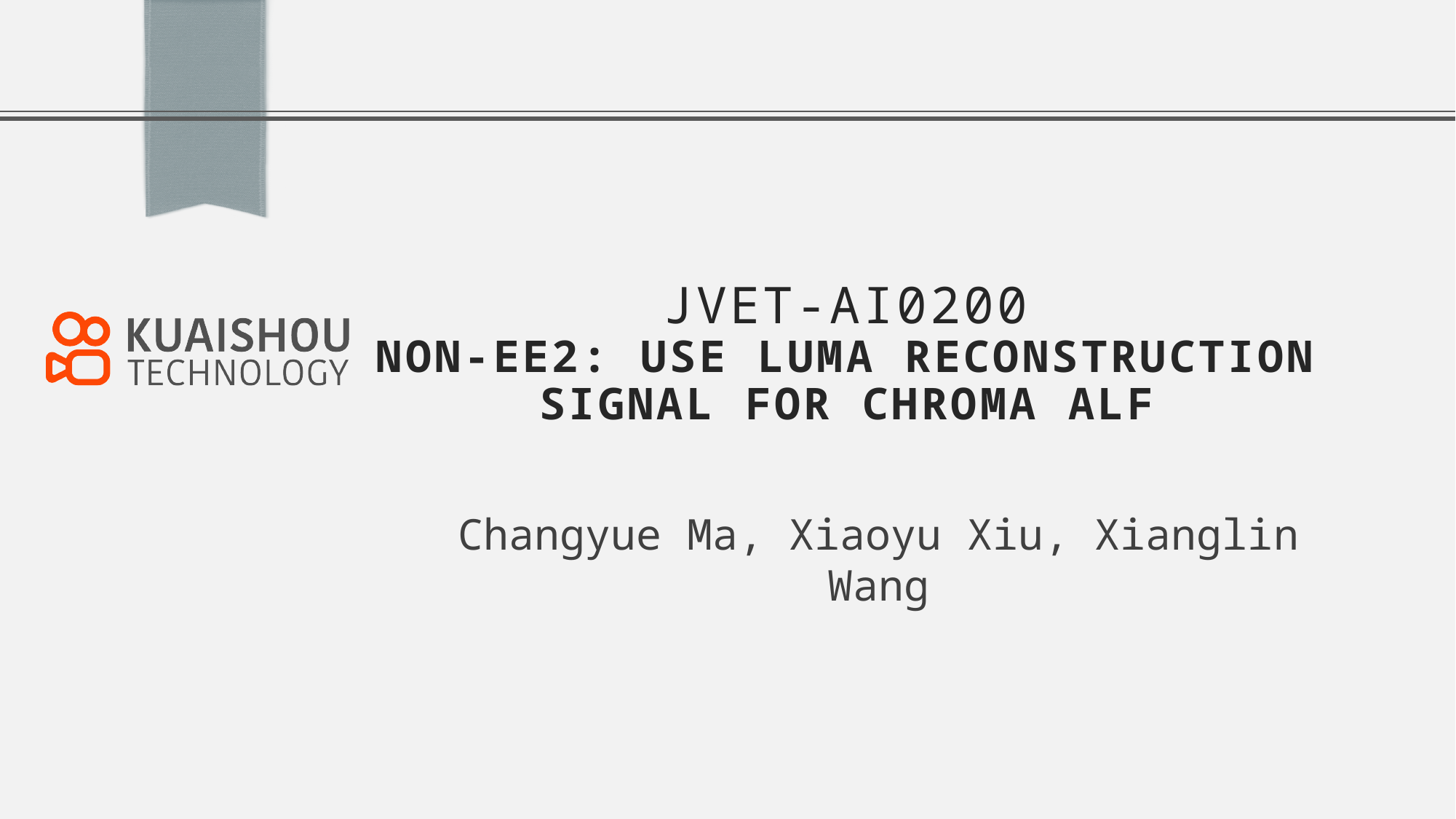

# JVET-aI0200 Non-EE2: Use Luma Reconstruction Signal for Chroma ALF
Changyue Ma, Xiaoyu Xiu, Xianglin Wang